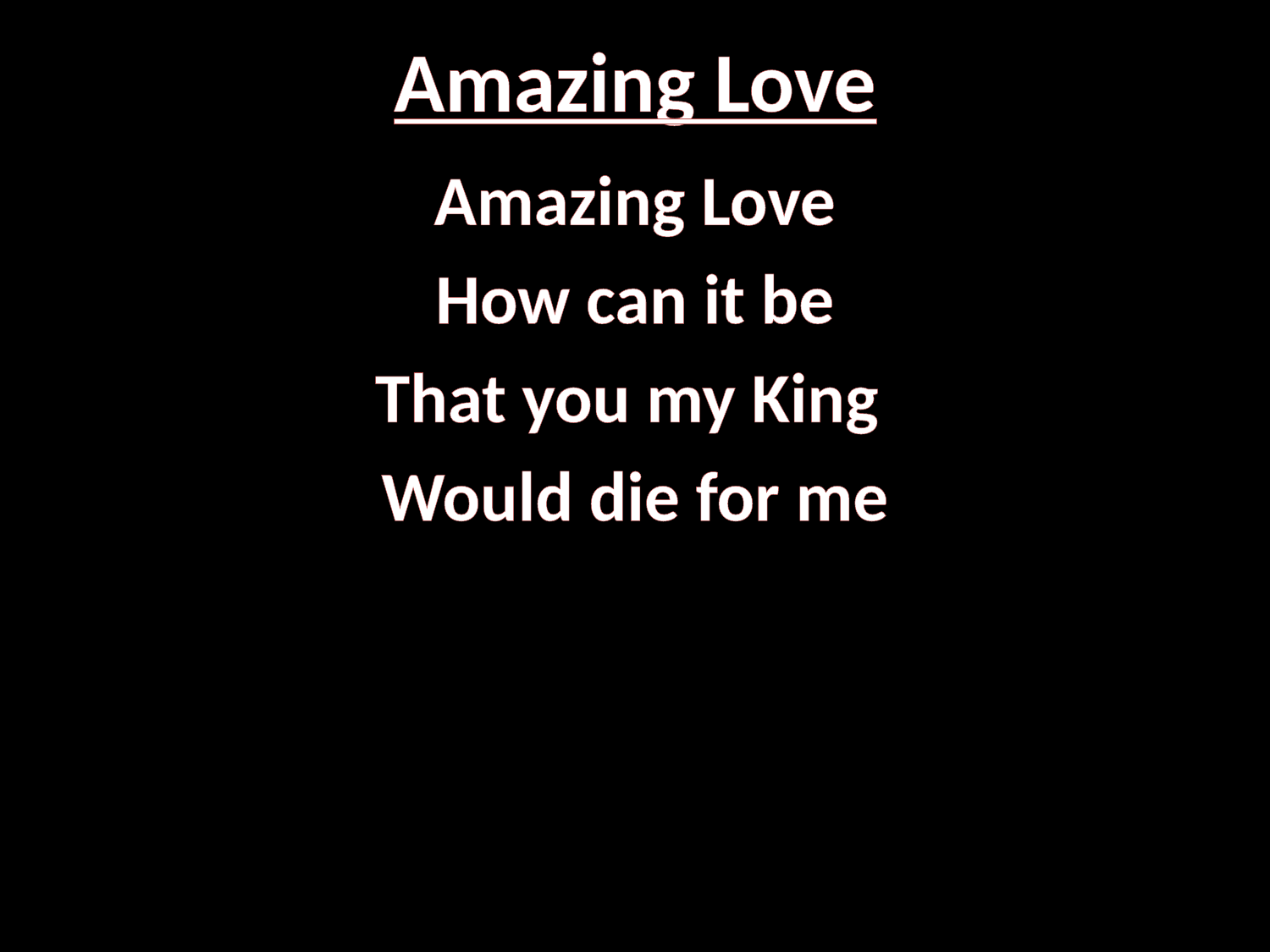

# Amazing Love
Amazing Love
How can it be
That you my King
Would die for me